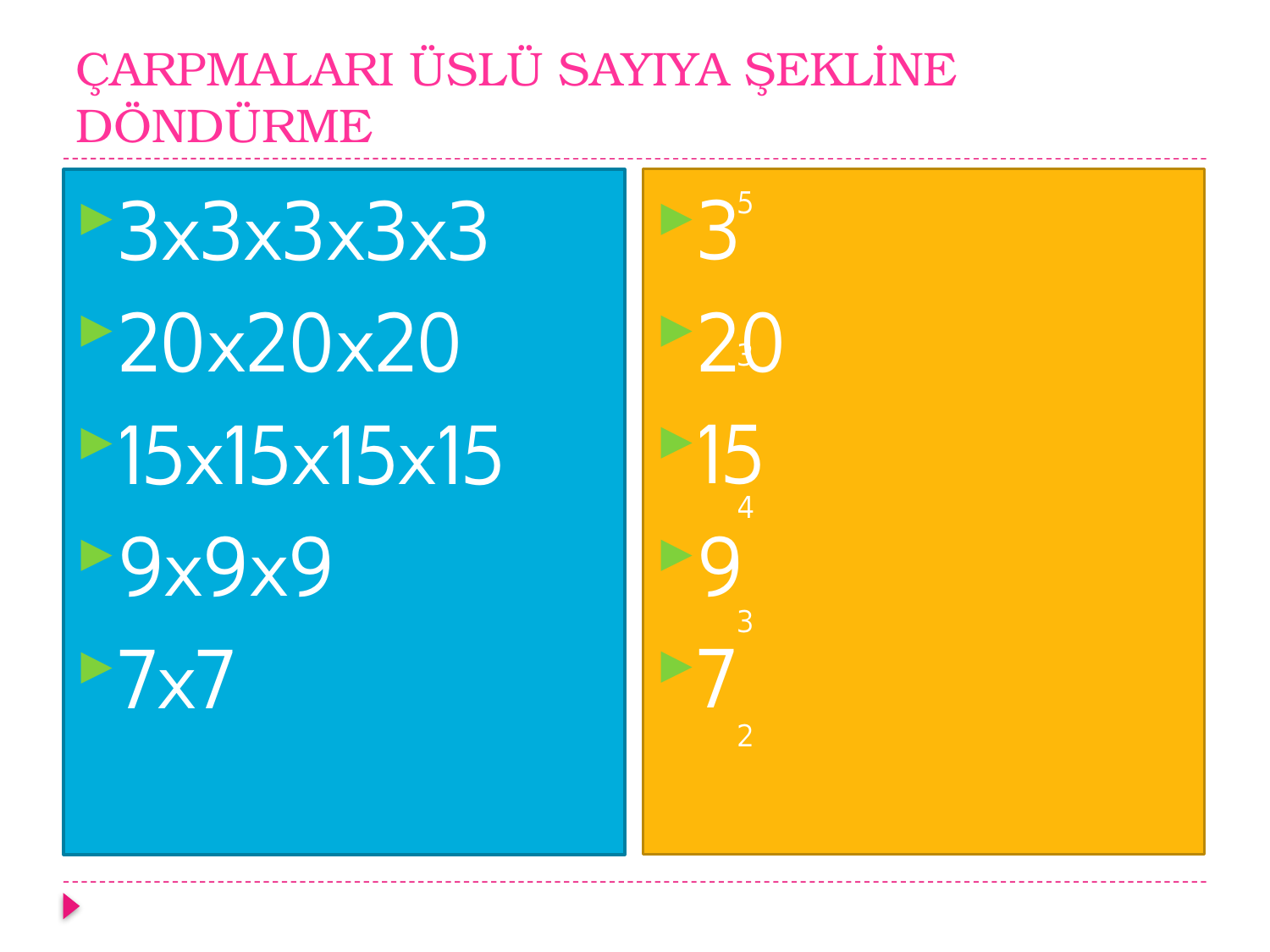

# ÇARPMALARI ÜSLÜ SAYIYA ŞEKLİNE DÖNDÜRME
3
20
15
9
7

3x3x3x3x3
20x20x20
15x15x15x15
9x9x9
7x7
5

     3

     4

3

2